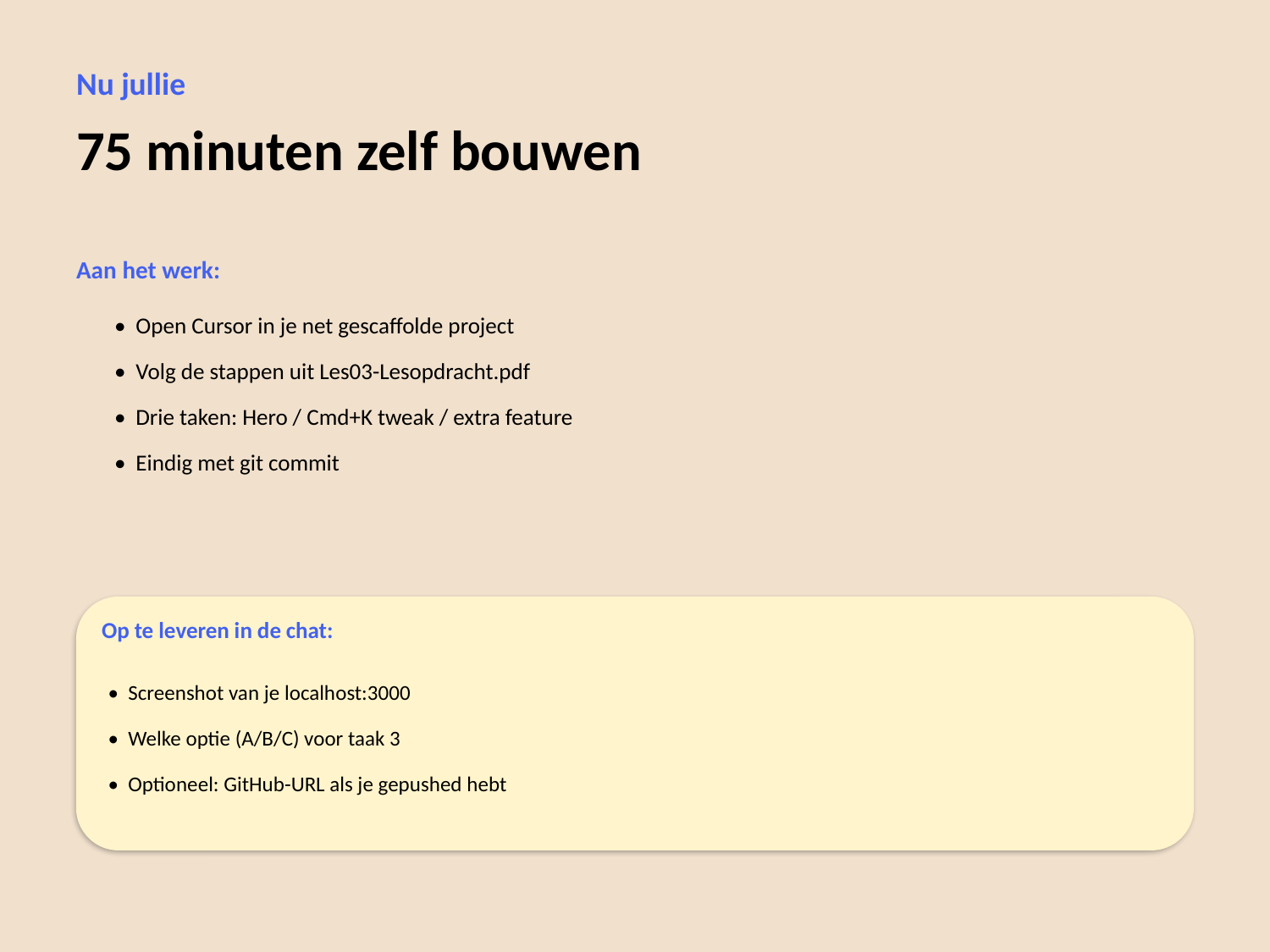

Nu jullie
75 minuten zelf bouwen
Aan het werk:
•  Open Cursor in je net gescaffolde project
•  Volg de stappen uit Les03-Lesopdracht.pdf
•  Drie taken: Hero / Cmd+K tweak / extra feature
•  Eindig met git commit

Op te leveren in de chat:
•  Screenshot van je localhost:3000
•  Welke optie (A/B/C) voor taak 3
•  Optioneel: GitHub-URL als je gepushed hebt